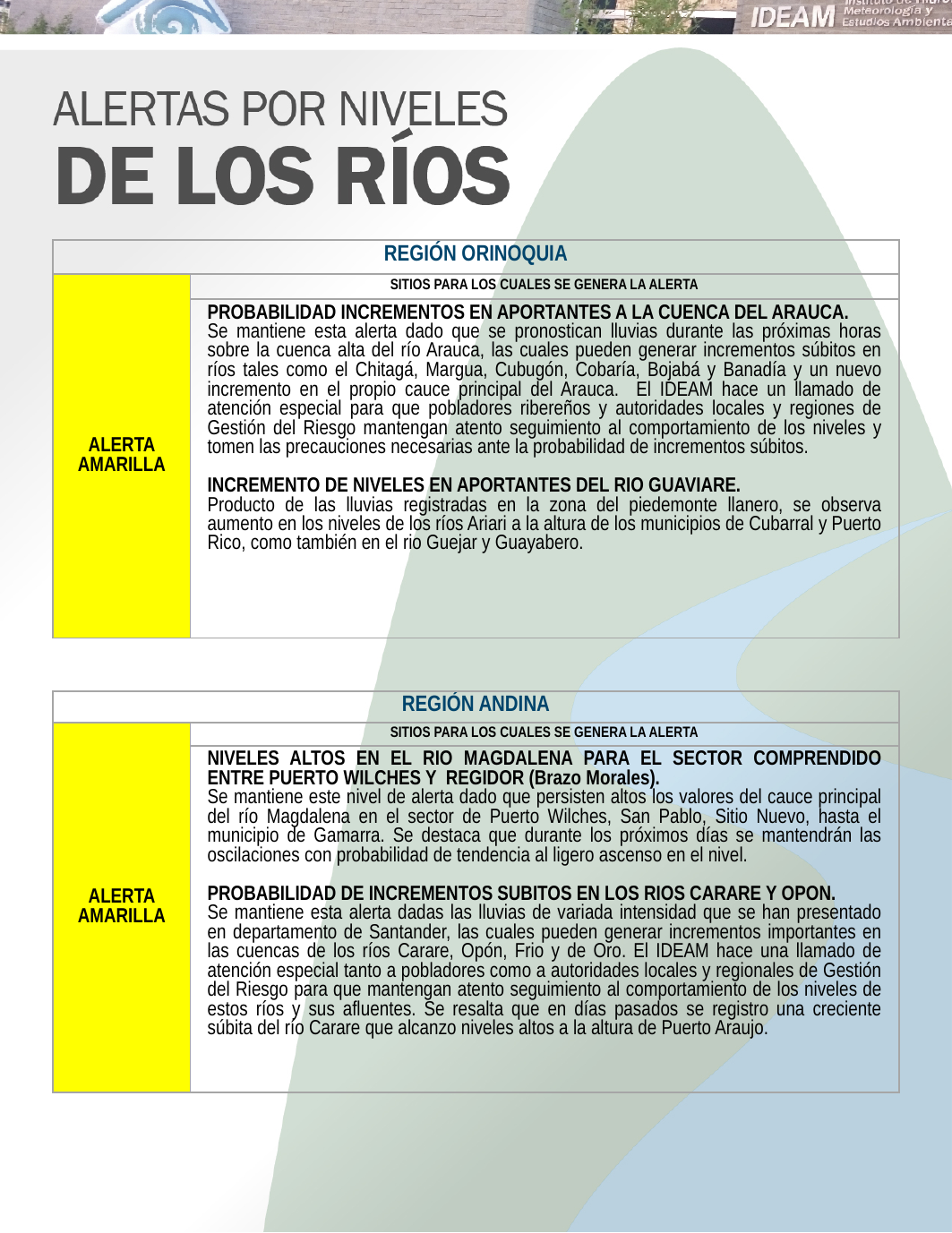

| REGIÓN ORINOQUIA |  |
| --- | --- |
| ALERTA AMARILLA | SITIOS PARA LOS CUALES SE GENERA LA ALERTA |
|  | PROBABILIDAD INCREMENTOS EN APORTANTES A LA CUENCA DEL ARAUCA. Se mantiene esta alerta dado que se pronostican lluvias durante las próximas horas sobre la cuenca alta del río Arauca, las cuales pueden generar incrementos súbitos en ríos tales como el Chitagá, Margua, Cubugón, Cobaría, Bojabá y Banadía y un nuevo incremento en el propio cauce principal del Arauca. El IDEAM hace un llamado de atención especial para que pobladores ribereños y autoridades locales y regiones de Gestión del Riesgo mantengan atento seguimiento al comportamiento de los niveles y tomen las precauciones necesarias ante la probabilidad de incrementos súbitos. INCREMENTO DE NIVELES EN APORTANTES DEL RIO GUAVIARE. Producto de las lluvias registradas en la zona del piedemonte llanero, se observa aumento en los niveles de los ríos Ariari a la altura de los municipios de Cubarral y Puerto Rico, como también en el rio Guejar y Guayabero. |
| REGIÓN ANDINA |  |
| --- | --- |
| ALERTA AMARILLA | SITIOS PARA LOS CUALES SE GENERA LA ALERTA |
|  | NIVELES ALTOS EN EL RIO MAGDALENA PARA EL SECTOR COMPRENDIDO ENTRE PUERTO WILCHES Y REGIDOR (Brazo Morales). Se mantiene este nivel de alerta dado que persisten altos los valores del cauce principal del río Magdalena en el sector de Puerto Wilches, San Pablo, Sitio Nuevo, hasta el municipio de Gamarra. Se destaca que durante los próximos días se mantendrán las oscilaciones con probabilidad de tendencia al ligero ascenso en el nivel. PROBABILIDAD DE INCREMENTOS SUBITOS EN LOS RIOS CARARE Y OPON. Se mantiene esta alerta dadas las lluvias de variada intensidad que se han presentado en departamento de Santander, las cuales pueden generar incrementos importantes en las cuencas de los ríos Carare, Opón, Frio y de Oro. El IDEAM hace una llamado de atención especial tanto a pobladores como a autoridades locales y regionales de Gestión del Riesgo para que mantengan atento seguimiento al comportamiento de los niveles de estos ríos y sus afluentes. Se resalta que en días pasados se registro una creciente súbita del río Carare que alcanzo niveles altos a la altura de Puerto Araujo. |